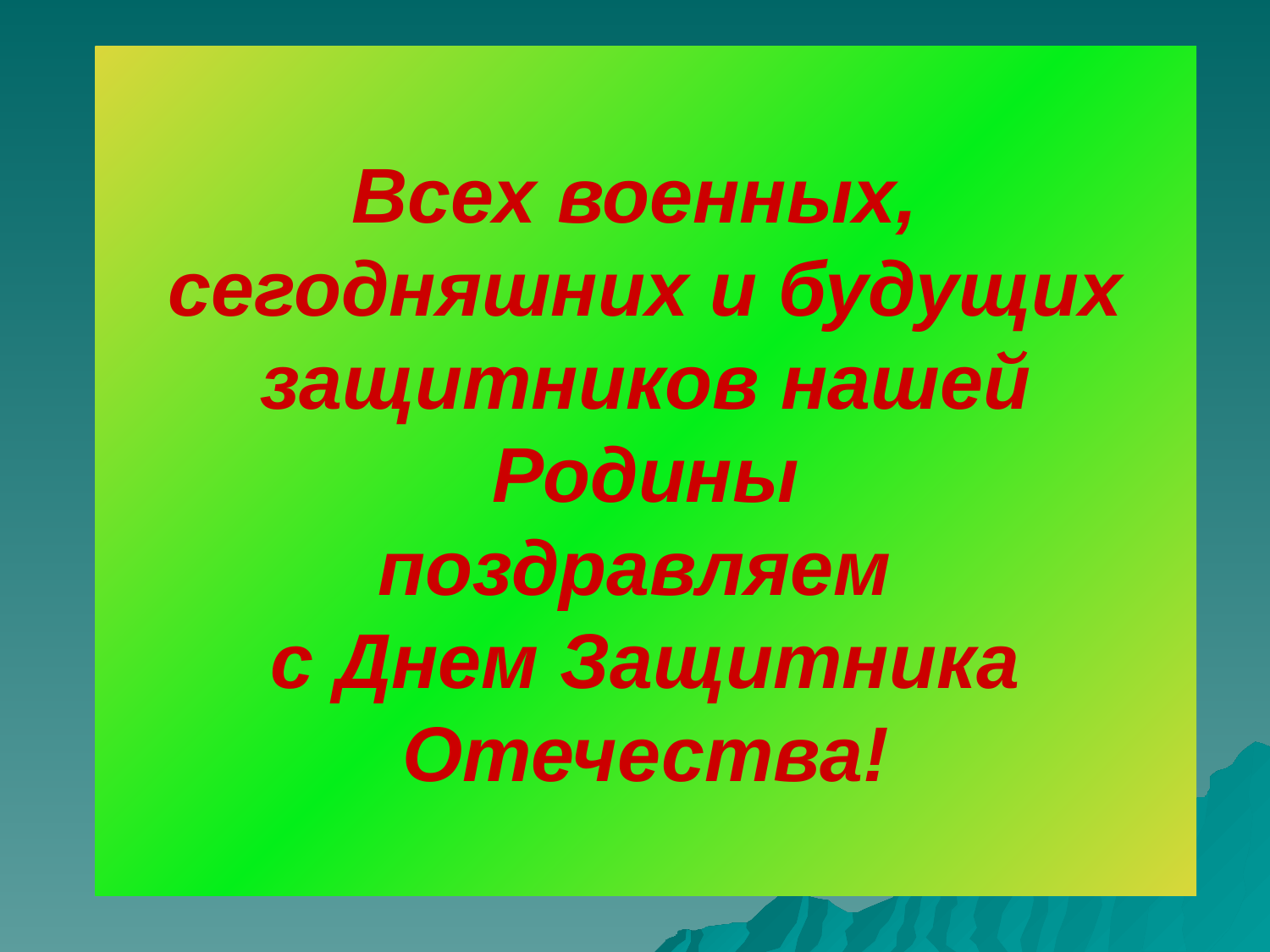

# Всех военных, сегодняшних и будущих защитников нашей Родины поздравляем с Днем Защитника Отечества!